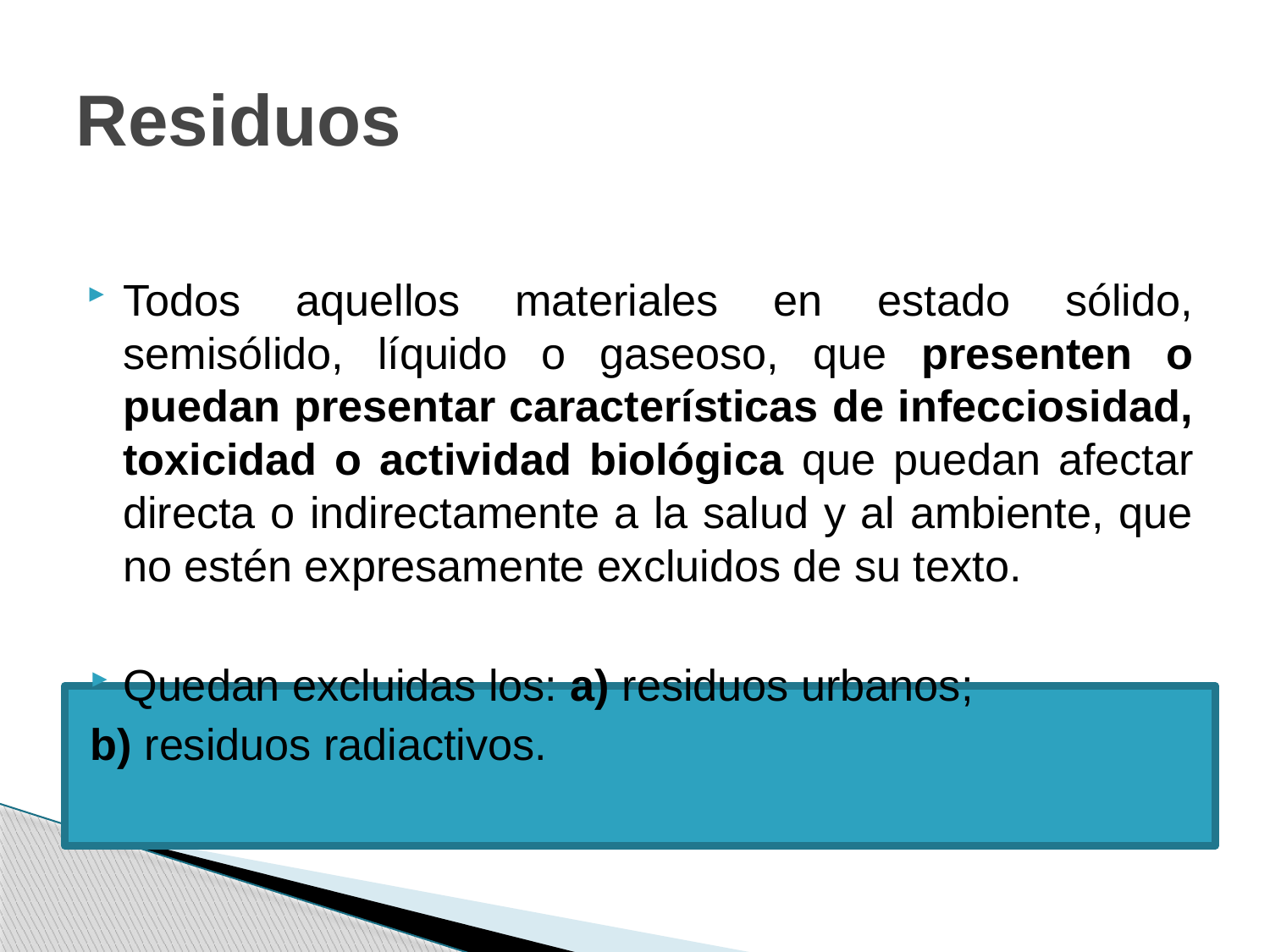

# Residuos

Todos aquellos materiales en estado sólido, semisólido, líquido o gaseoso, que presenten o puedan presentar características de infecciosidad, toxicidad o actividad biológica que puedan afectar directa o indirectamente a la salud y al ambiente, que no estén expresamente excluidos de su texto.

Quedan excluidas los: a) residuos urbanos;
b) residuos radiactivos.